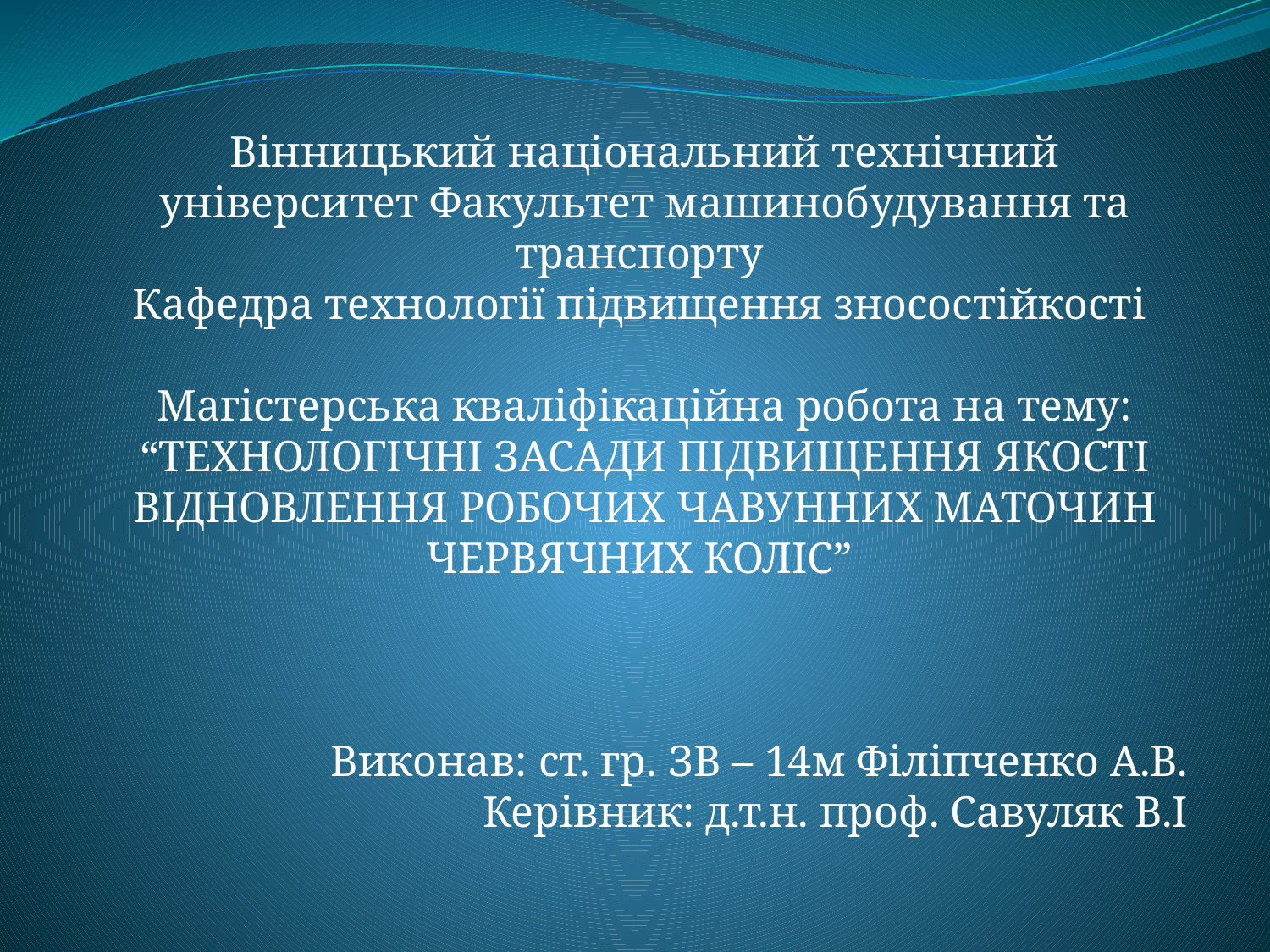

Вінницький національний технічний університет Факультет машинобудування та транспорту
Кафедра технології підвищення зносостійкості

Магістерська кваліфікаційна робота на тему: “ТЕХНОЛОГІЧНІ ЗАСАДИ ПІДВИЩЕННЯ ЯКОСТІ ВІДНОВЛЕННЯ РОБОЧИХ ЧАВУННИХ МАТОЧИН ЧЕРВЯЧНИХ КОЛІС”

Виконав: ст. гр. ЗВ – 14м Філіпченко А.В.
Керівник: д.т.н. проф. Савуляк В.І